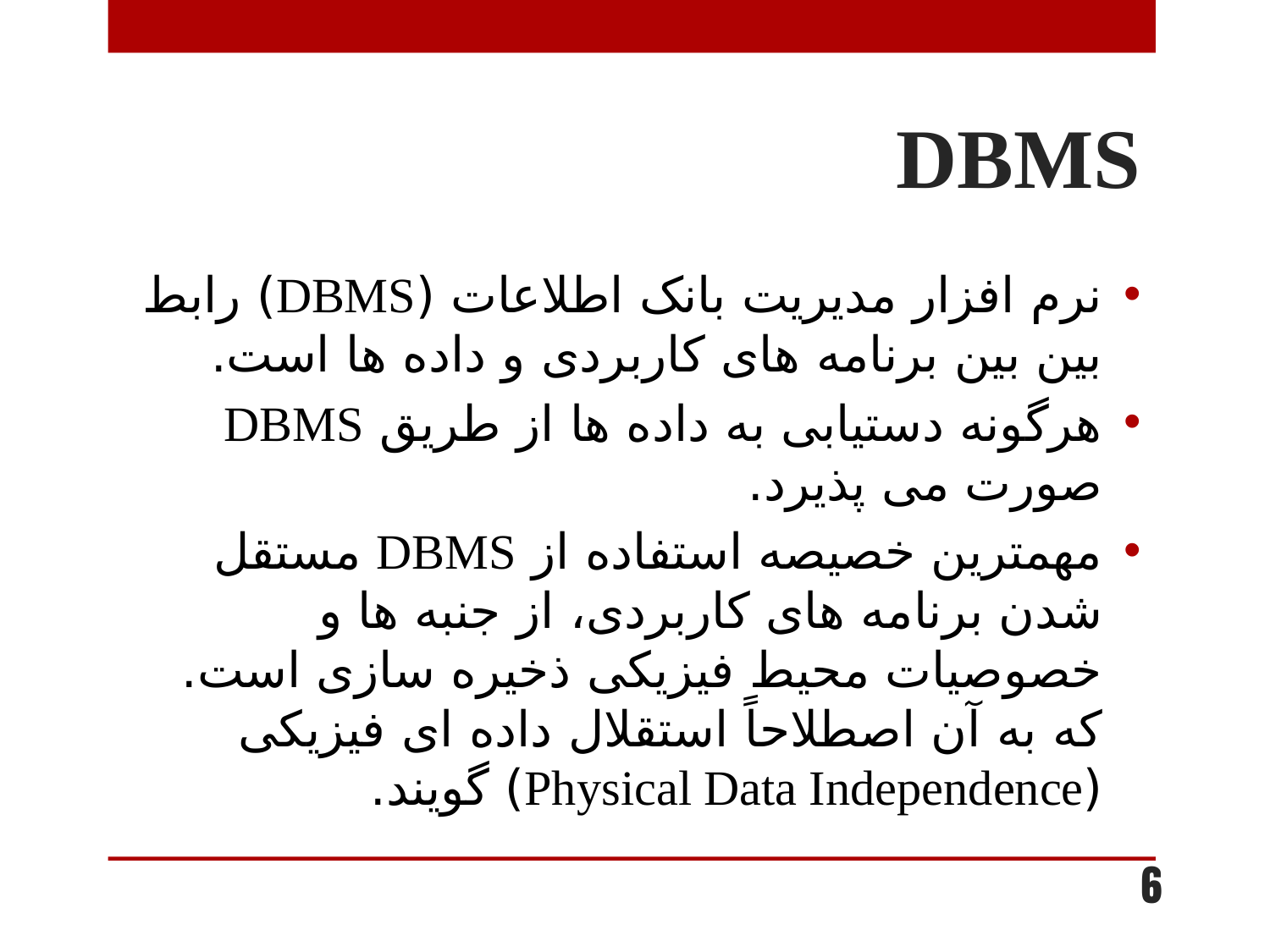

# DBMS
نرم افزار مدیریت بانک اطلاعات (DBMS) رابط بین بین برنامه های کاربردی و داده ها است.
هرگونه دستیابی به داده ها از طریق DBMS صورت می پذیرد.
مهمترین خصیصه استفاده از DBMS مستقل شدن برنامه های کاربردی، از جنبه ها و خصوصیات محیط فیزیکی ذخیره سازی است. که به آن اصطلاحاً استقلال داده ای فیزیکی (Physical Data Independence) گویند.
6